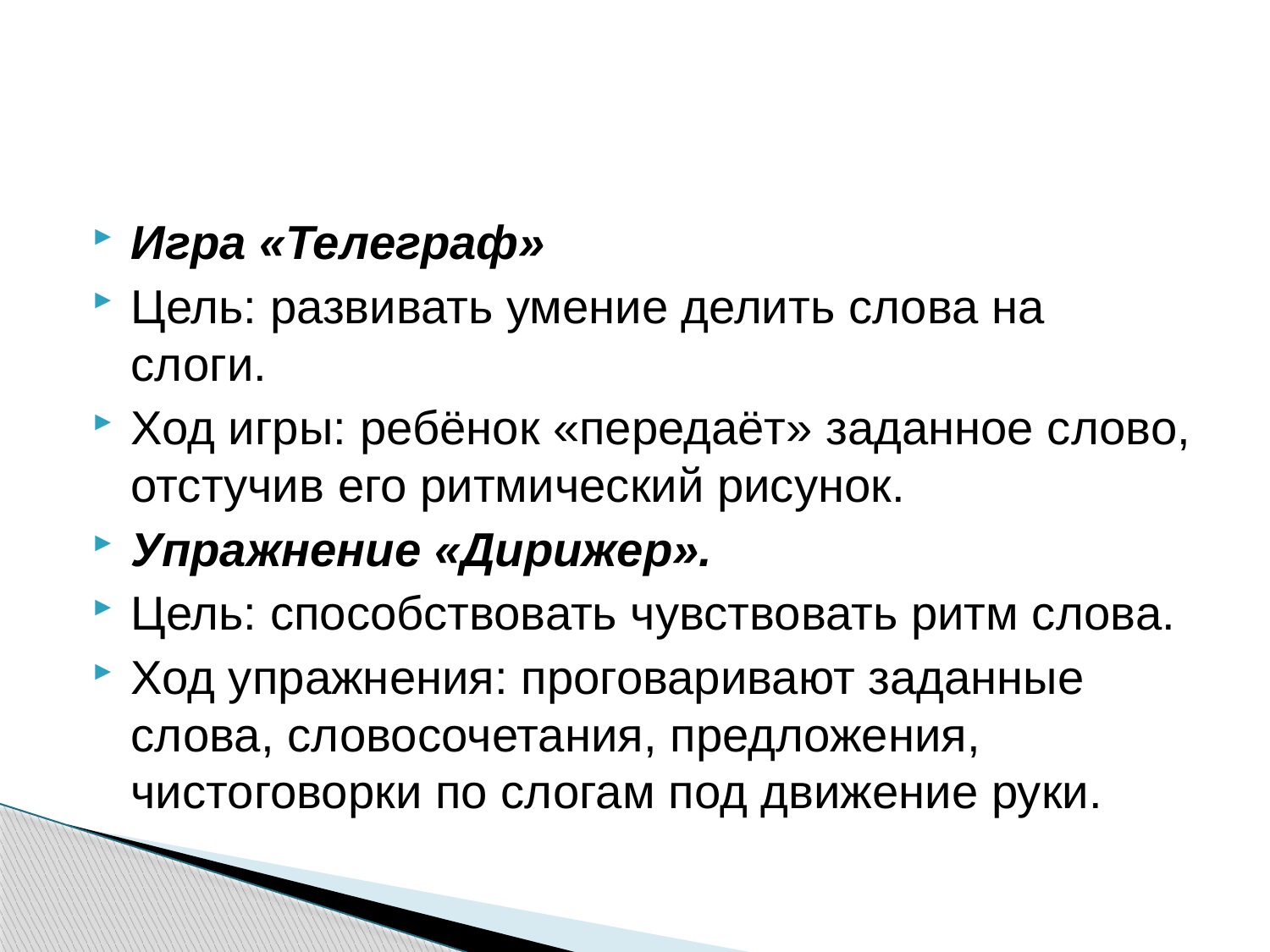

#
Игра «Телеграф»
Цель: развивать умение делить слова на слоги.
Ход игры: ребёнок «передаёт» заданное слово, отстучив его ритмический рисунок.
Упражнение «Дирижер».
Цель: способствовать чувствовать ритм слова.
Ход упражнения: проговаривают заданные слова, словосочетания, предложения, чистоговорки по слогам под движение руки.